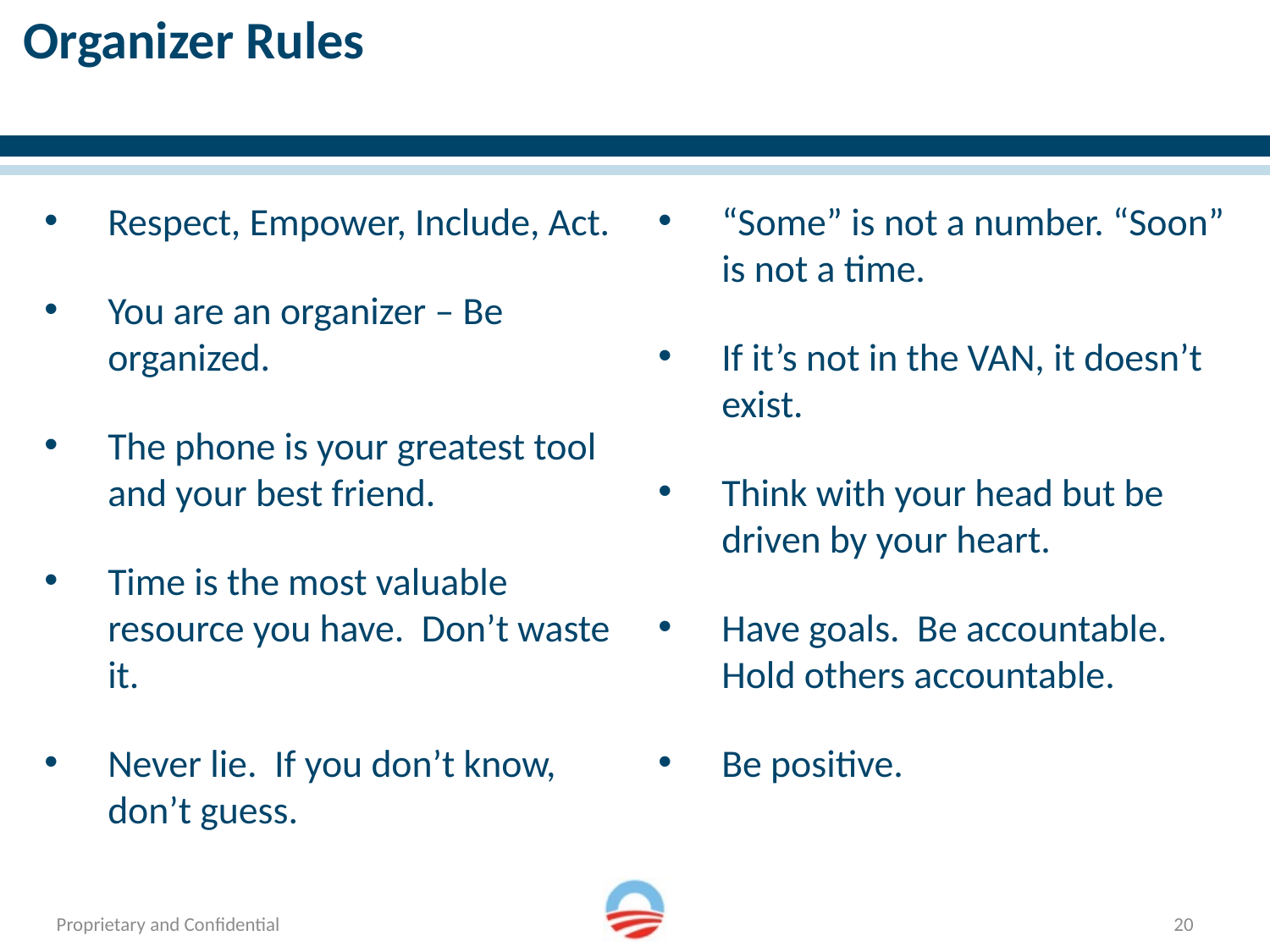

# Organizer Rules
Respect, Empower, Include, Act.
You are an organizer – Be organized.
The phone is your greatest tool and your best friend.
Time is the most valuable resource you have.  Don’t waste it.
Never lie.  If you don’t know, don’t guess.
“Some” is not a number. “Soon” is not a time.
If it’s not in the VAN, it doesn’t exist.
Think with your head but be driven by your heart.
Have goals.  Be accountable.  Hold others accountable.
Be positive.

20